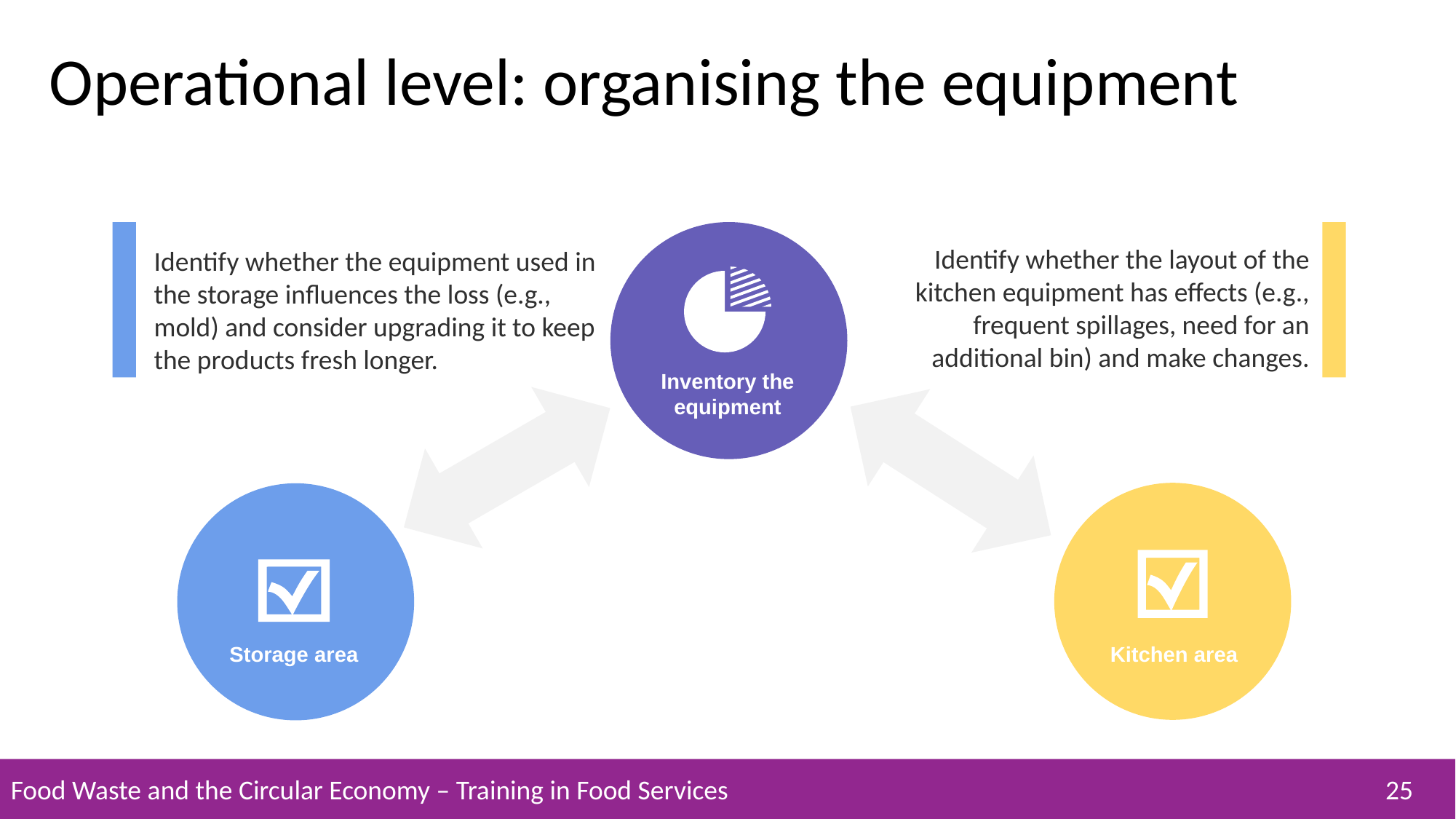

Operational level: organising the equipment

Identify whether the layout of the kitchen equipment has effects (e.g., frequent spillages, need for an additional bin) and make changes.

Identify whether the equipment used in the storage influences the loss (e.g., mold) and consider upgrading it to keep the products fresh longer.

Inventory the equipment

Storage area
Kitchen area